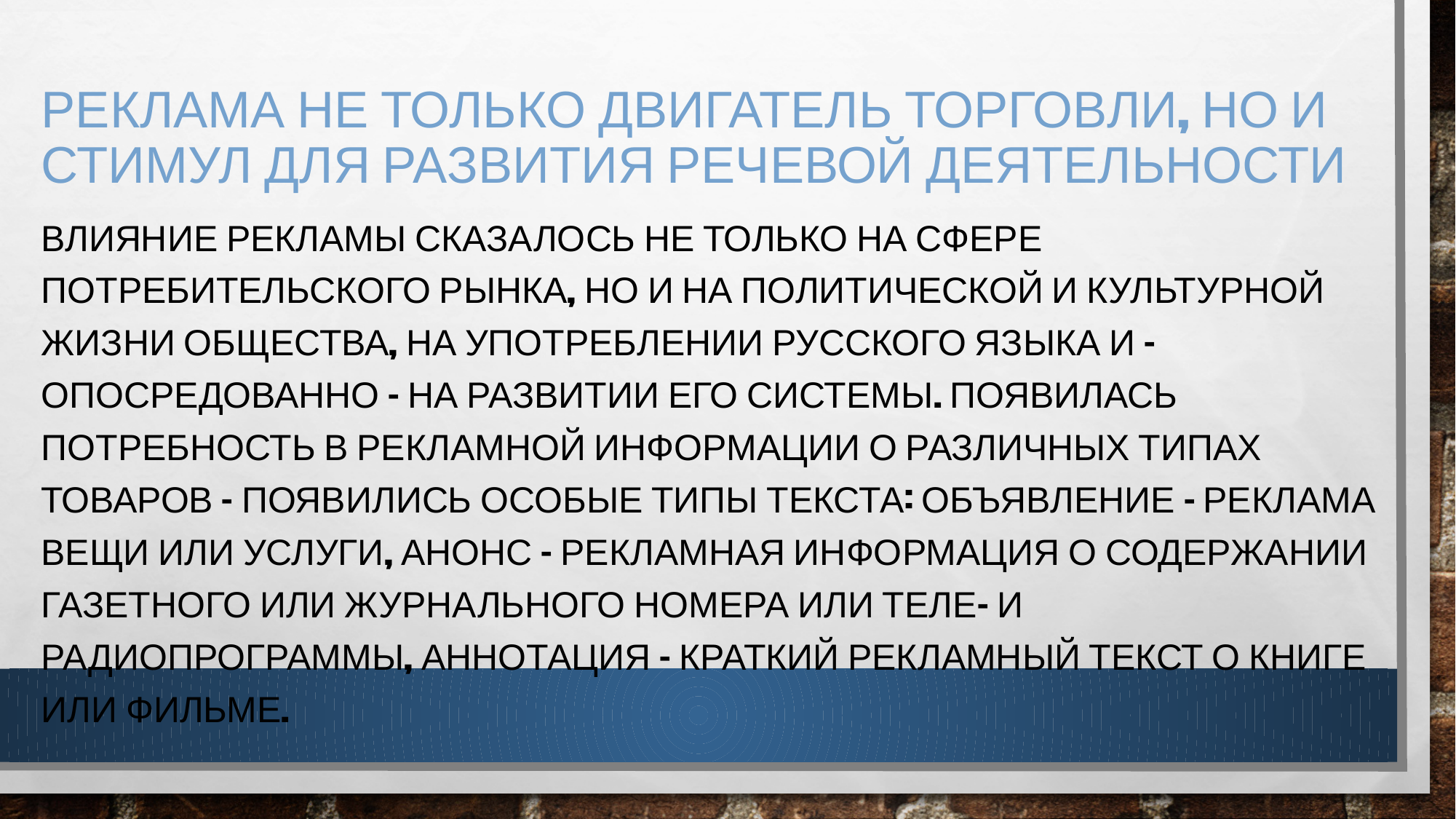

# реклама не только двигатель торговли, но и стимул для развития речевой деятельности
Влияние рекламы сказалось не только на сфере потребительского рынка, но и на политической и культурной жизни общества, на употреблении русского языка и - опосредованно - на развитии его системы. Появилась потребность в рекламной информации о различных типах товаров - появились особые типы текста: объявление - реклама вещи или услуги, анонс - рекламная информация о содержании газетного или журнального номера или теле- и радиопрограммы, аннотация - краткий рекламный текст о книге или фильме.